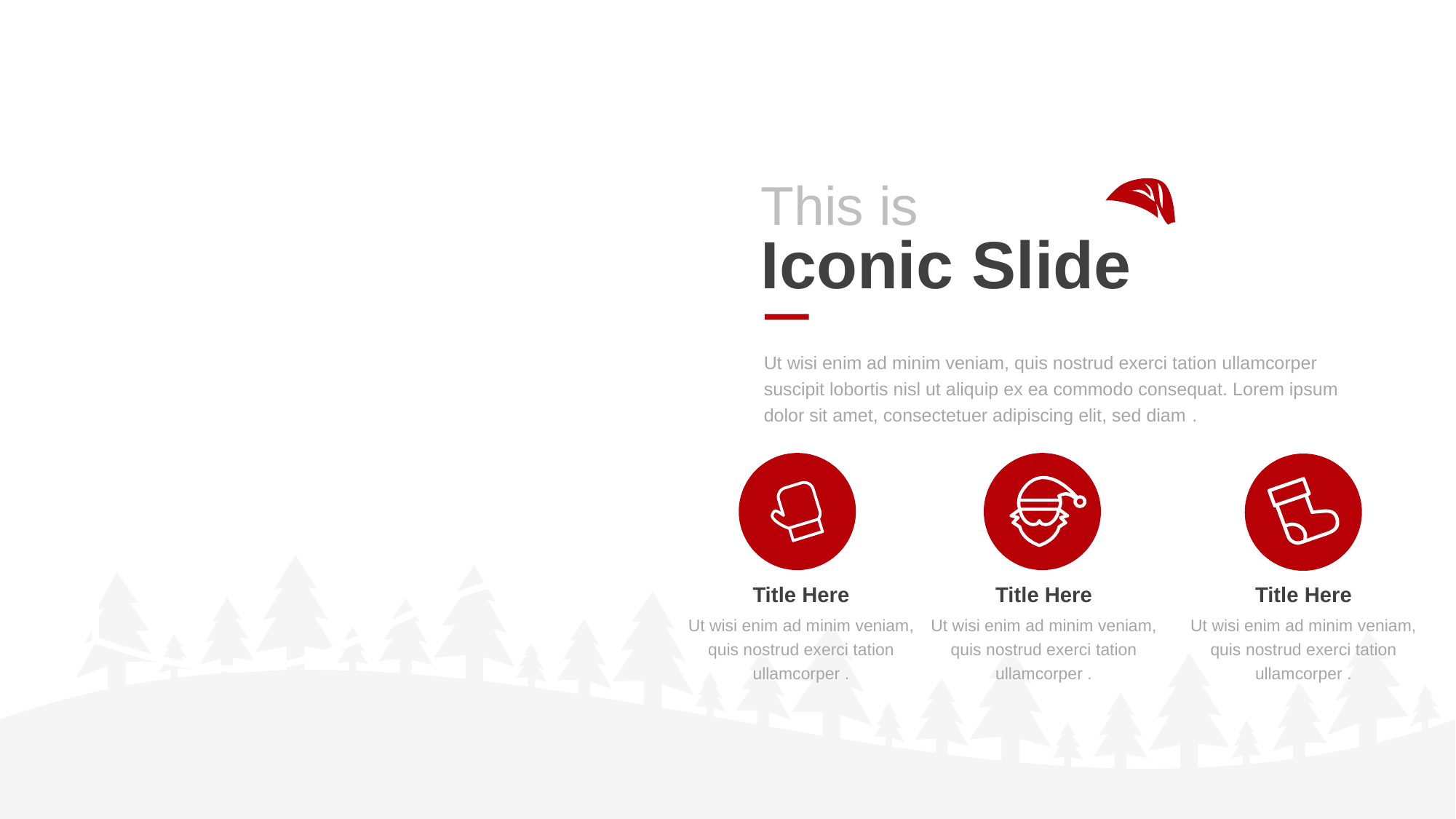

This is

Iconic Slide

Ut wisi enim ad minim veniam, quis nostrud exerci tation ullamcorper suscipit lobortis nisl ut aliquip ex ea commodo consequat. Lorem ipsum dolor sit amet, consectetuer adipiscing elit, sed diam .

Title Here
Ut wisi enim ad minim veniam, quis nostrud exerci tation ullamcorper .
Title Here
Ut wisi enim ad minim veniam, quis nostrud exerci tation ullamcorper .
Title Here
Ut wisi enim ad minim veniam, quis nostrud exerci tation ullamcorper .